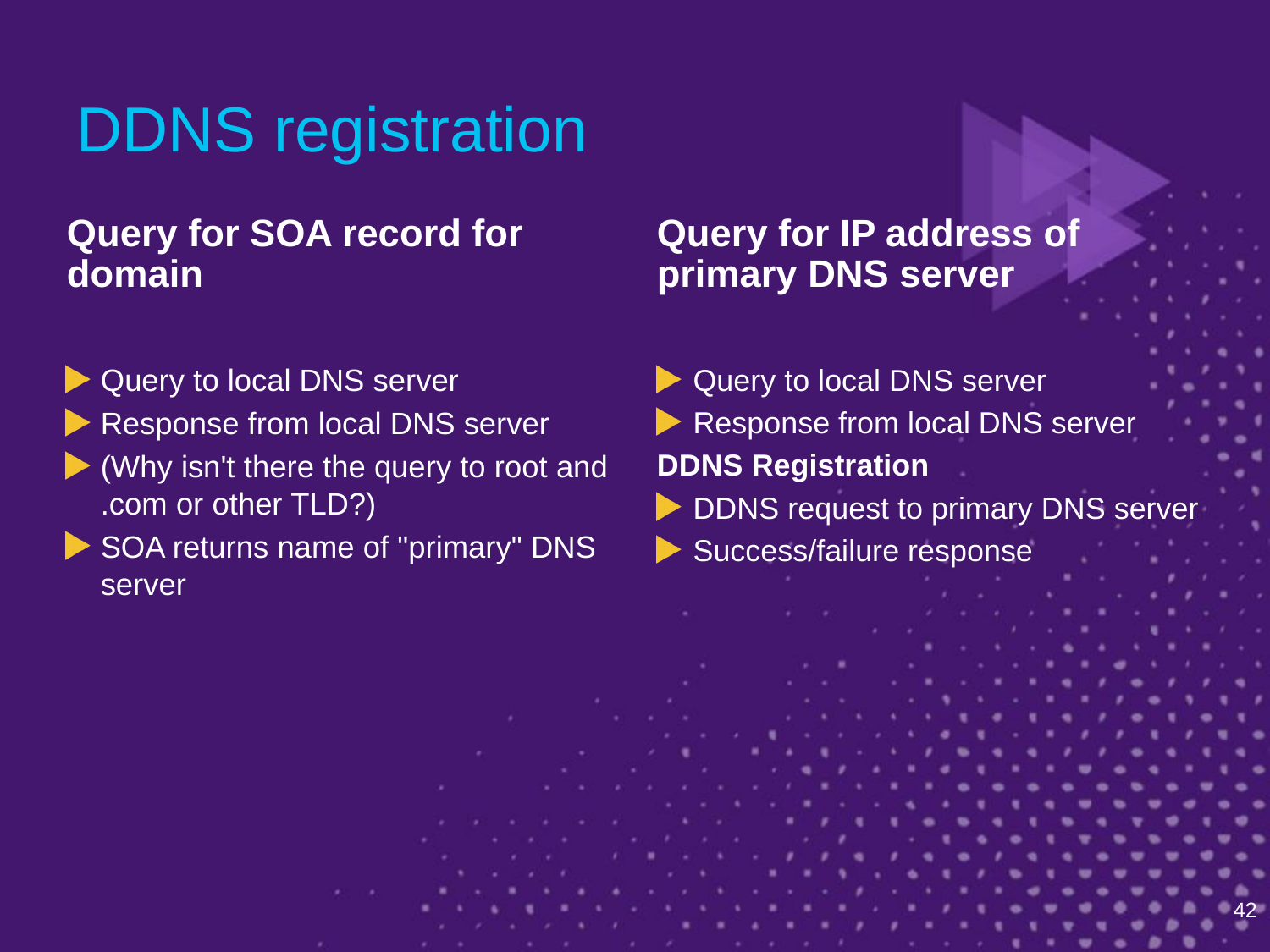

# DDNS registration
Query for SOA record for domain
Query for IP address of primary DNS server
Query to local DNS server
Response from local DNS server
(Why isn't there the query to root and .com or other TLD?)
SOA returns name of "primary" DNS server
Query to local DNS server
Response from local DNS server
DDNS Registration
DDNS request to primary DNS server
Success/failure response
42